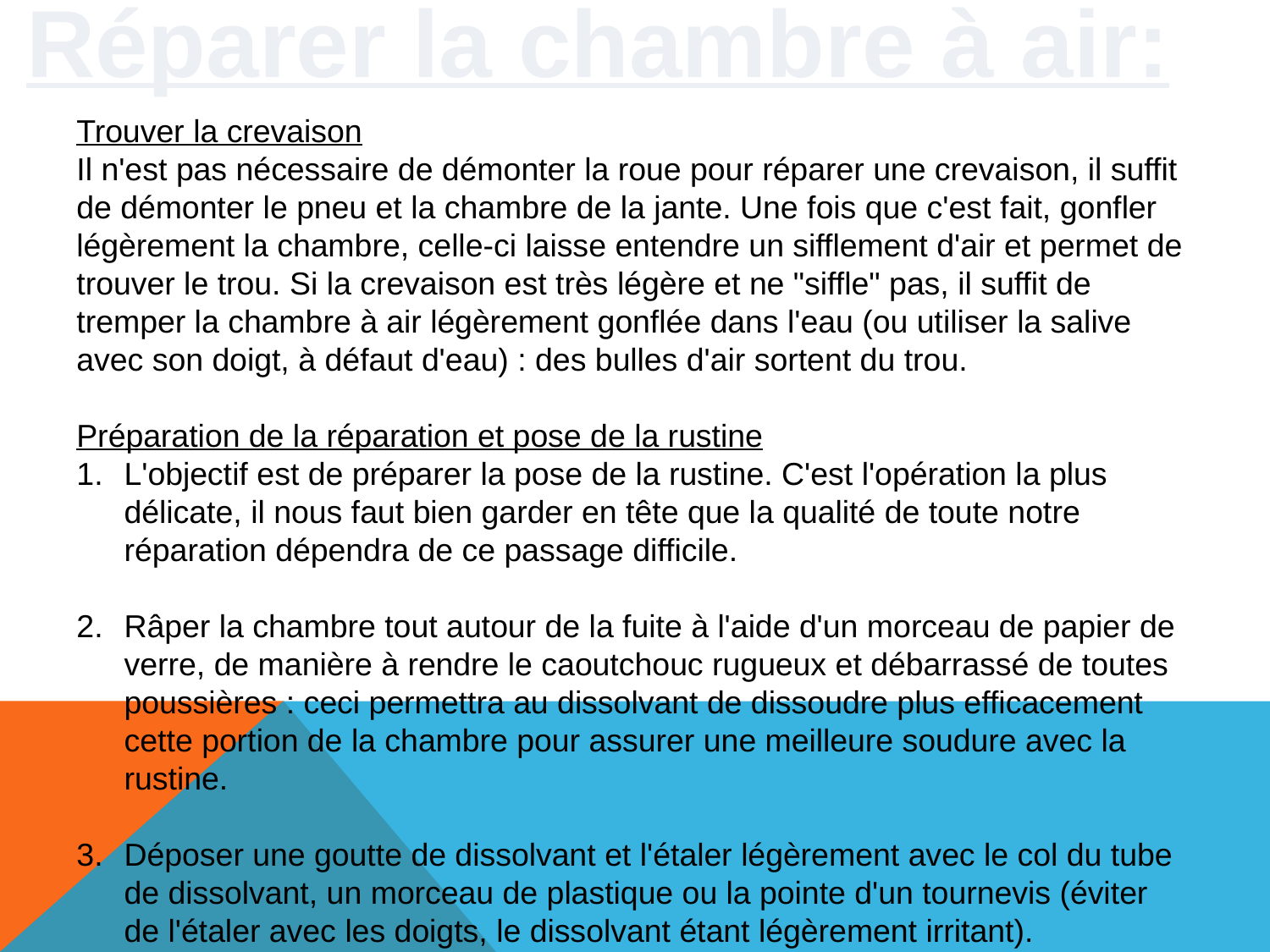

Réparer la chambre à air:
Trouver la crevaison
Il n'est pas nécessaire de démonter la roue pour réparer une crevaison, il suffit de démonter le pneu et la chambre de la jante. Une fois que c'est fait, gonfler légèrement la chambre, celle-ci laisse entendre un sifflement d'air et permet de trouver le trou. Si la crevaison est très légère et ne "siffle" pas, il suffit de tremper la chambre à air légèrement gonflée dans l'eau (ou utiliser la salive avec son doigt, à défaut d'eau) : des bulles d'air sortent du trou.

Préparation de la réparation et pose de la rustine
L'objectif est de préparer la pose de la rustine. C'est l'opération la plus délicate, il nous faut bien garder en tête que la qualité de toute notre réparation dépendra de ce passage difficile.

Râper la chambre tout autour de la fuite à l'aide d'un morceau de papier de verre, de manière à rendre le caoutchouc rugueux et débarrassé de toutes poussières : ceci permettra au dissolvant de dissoudre plus efficacement cette portion de la chambre pour assurer une meilleure soudure avec la rustine.

Déposer une goutte de dissolvant et l'étaler légèrement avec le col du tube de dissolvant, un morceau de plastique ou la pointe d'un tournevis (éviter de l'étaler avec les doigts, le dissolvant étant légèrement irritant).